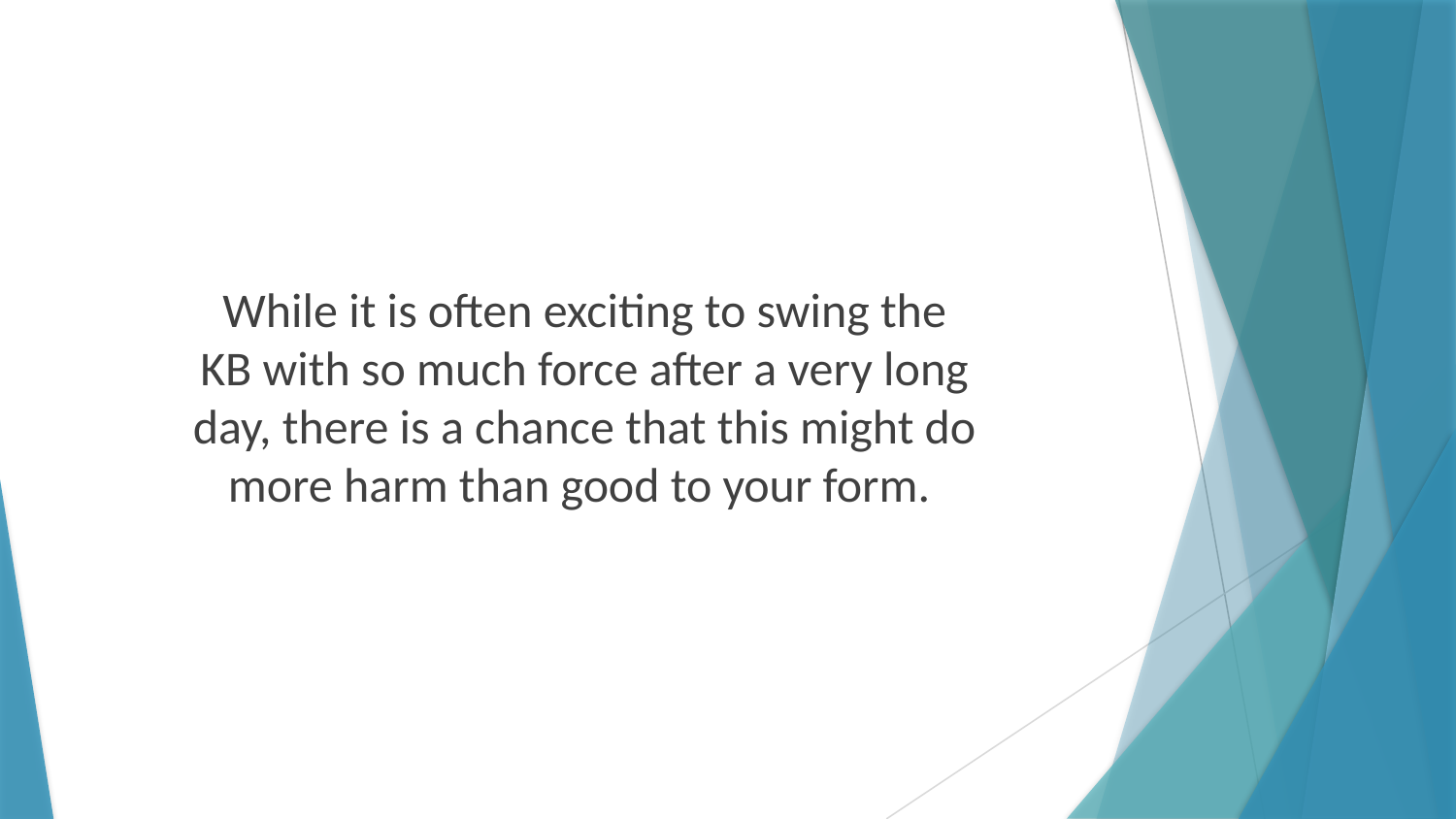

While it is often exciting to swing the KB with so much force after a very long day, there is a chance that this might do more harm than good to your form.